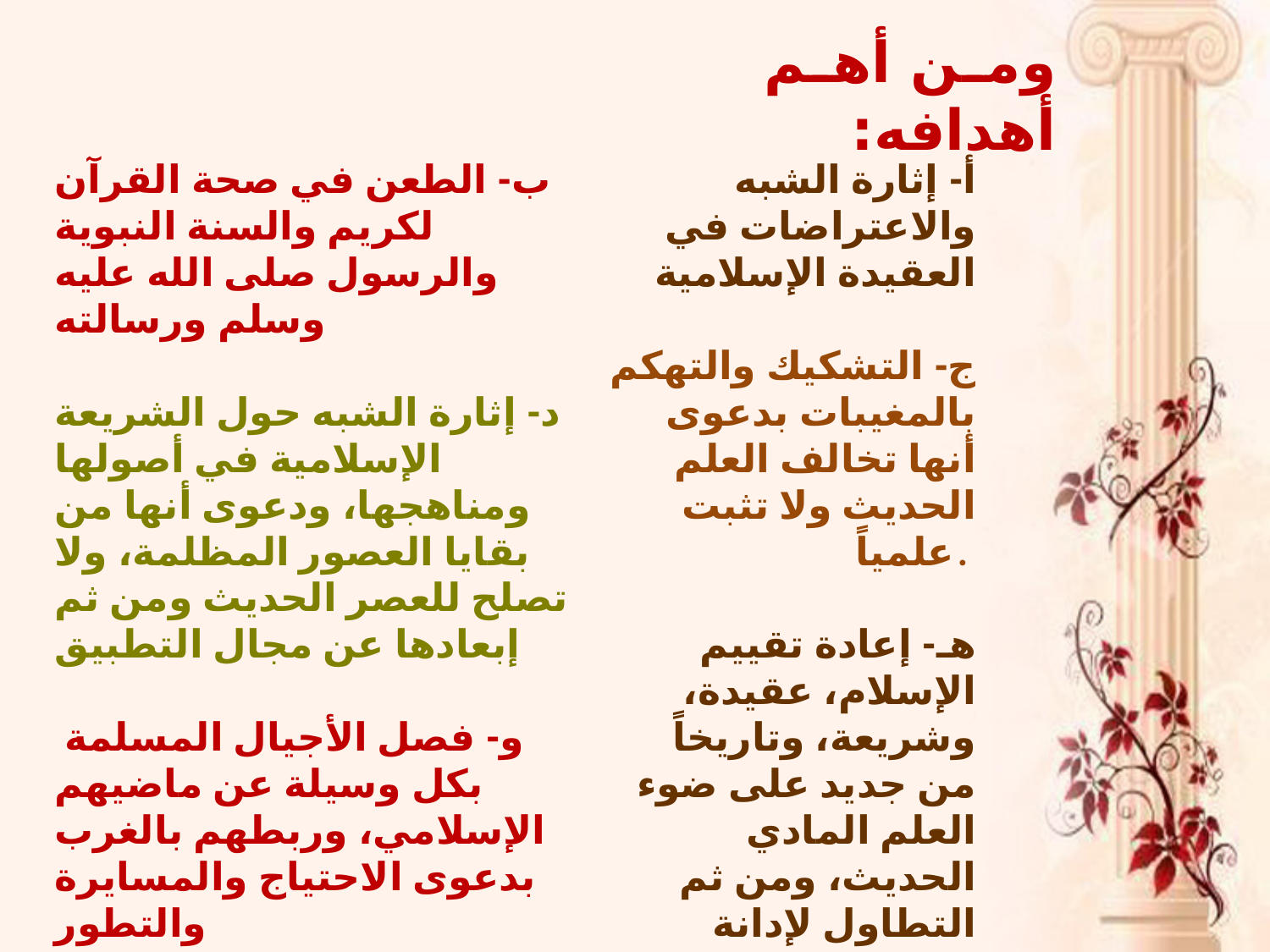

ومن أهم أهدافه:
ب- الطعن في صحة القرآن لكريم والسنة النبوية والرسول صلى الله عليه وسلم ورسالته

د- إثارة الشبه حول الشريعة الإسلامية في أصولها ومناهجها، ودعوى أنها من بقايا العصور المظلمة، ولا تصلح للعصر الحديث ومن ثم إبعادها عن مجال التطبيق

 و- فصل الأجيال المسلمة بكل وسيلة عن ماضيهم الإسلامي، وربطهم بالغرب بدعوى الاحتياج والمسايرة والتطور
وكل هذه البحوث والدراسات صارت هي المرتكز الأول في الاتجاهات الفكرية الحديثة كما سنرى بعد إن شاء الله
أ- إثارة الشبه والاعتراضات في العقيدة الإسلامية

ج- التشكيك والتهكم بالمغيبات بدعوى أنها تخالف العلم الحديث ولا تثبت علمياً.

هـ- إعادة تقييم الإسلام، عقيدة، وشريعة، وتاريخاً من جديد على ضوء العلم المادي الحديث، ومن ثم التطاول لإدانة الإسلام.

ح- الاحتلال الغربي لديار الإسلام.